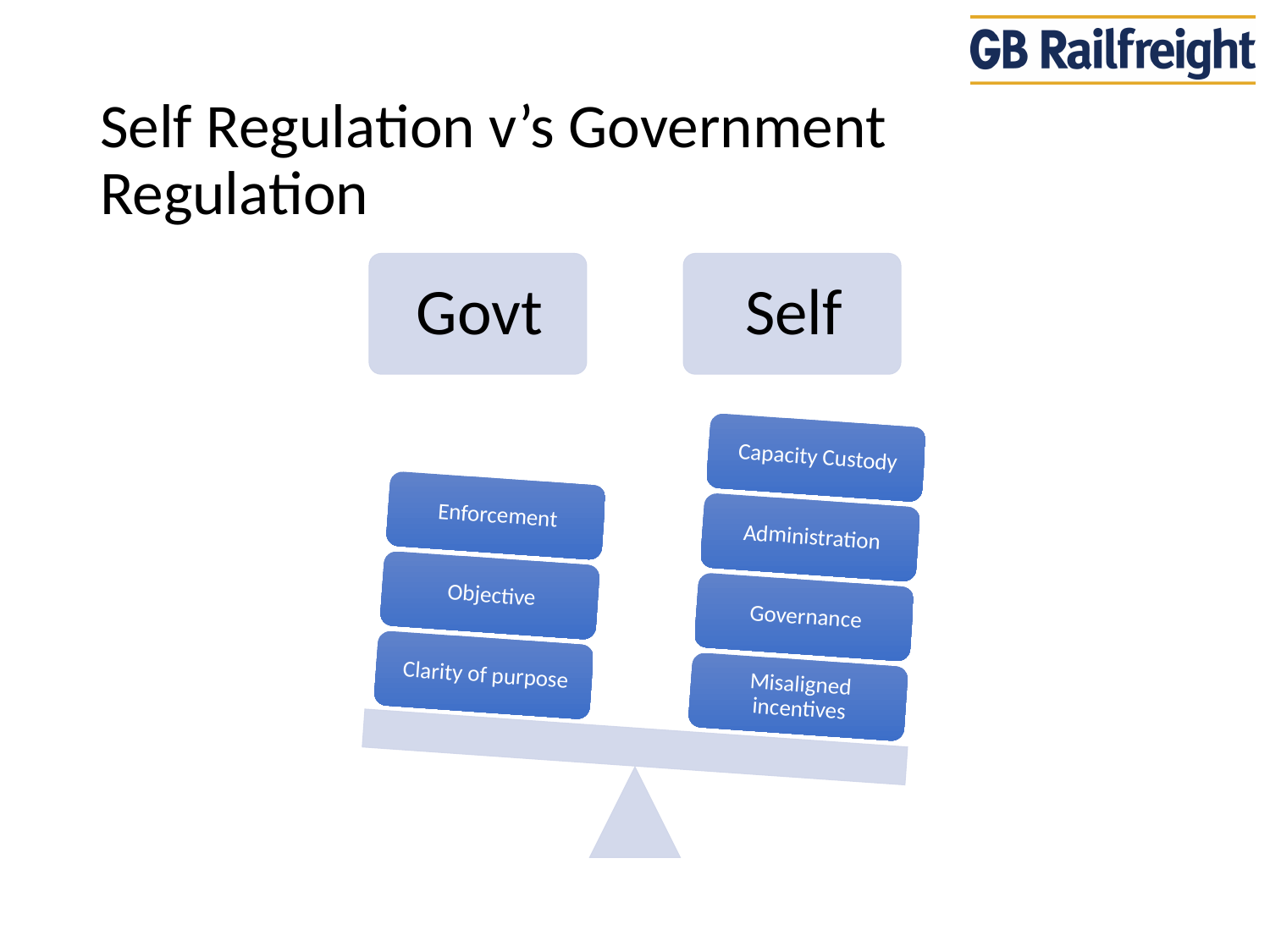

# Self Regulation v’s Government Regulation
Govt
Self
Misaligned incentives
Governance
Administration
Capacity Custody
Clarity of purpose
Objective
Enforcement